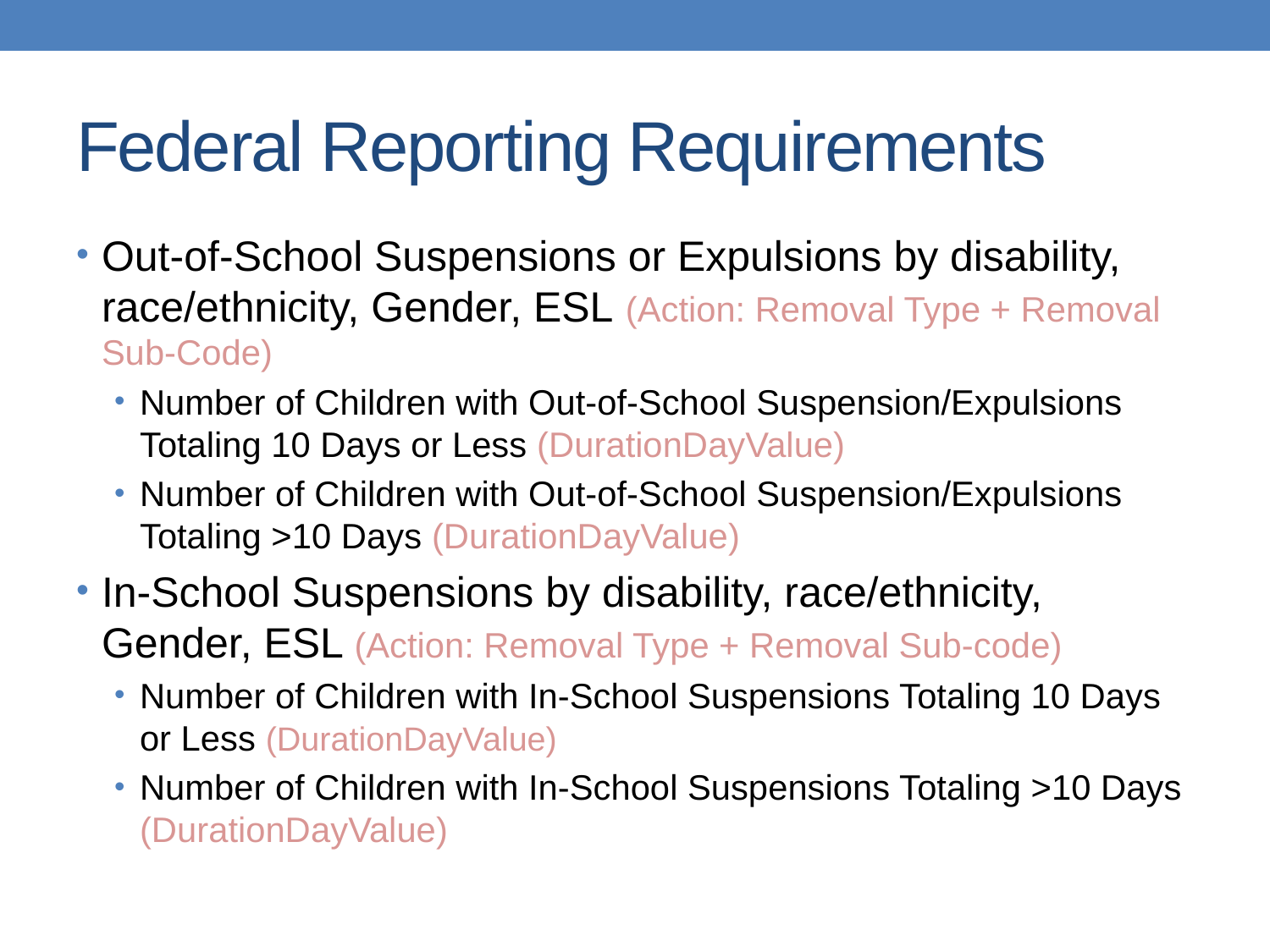

# Federal Reporting Requirements
Out-of-School Suspensions or Expulsions by disability, race/ethnicity, Gender, ESL (Action: Removal Type + Removal Sub-Code)
Number of Children with Out-of-School Suspension/Expulsions Totaling 10 Days or Less (DurationDayValue)
Number of Children with Out-of-School Suspension/Expulsions Totaling >10 Days (DurationDayValue)
In-School Suspensions by disability, race/ethnicity, Gender, ESL (Action: Removal Type + Removal Sub-code)
Number of Children with In-School Suspensions Totaling 10 Days or Less (DurationDayValue)
Number of Children with In-School Suspensions Totaling >10 Days (DurationDayValue)